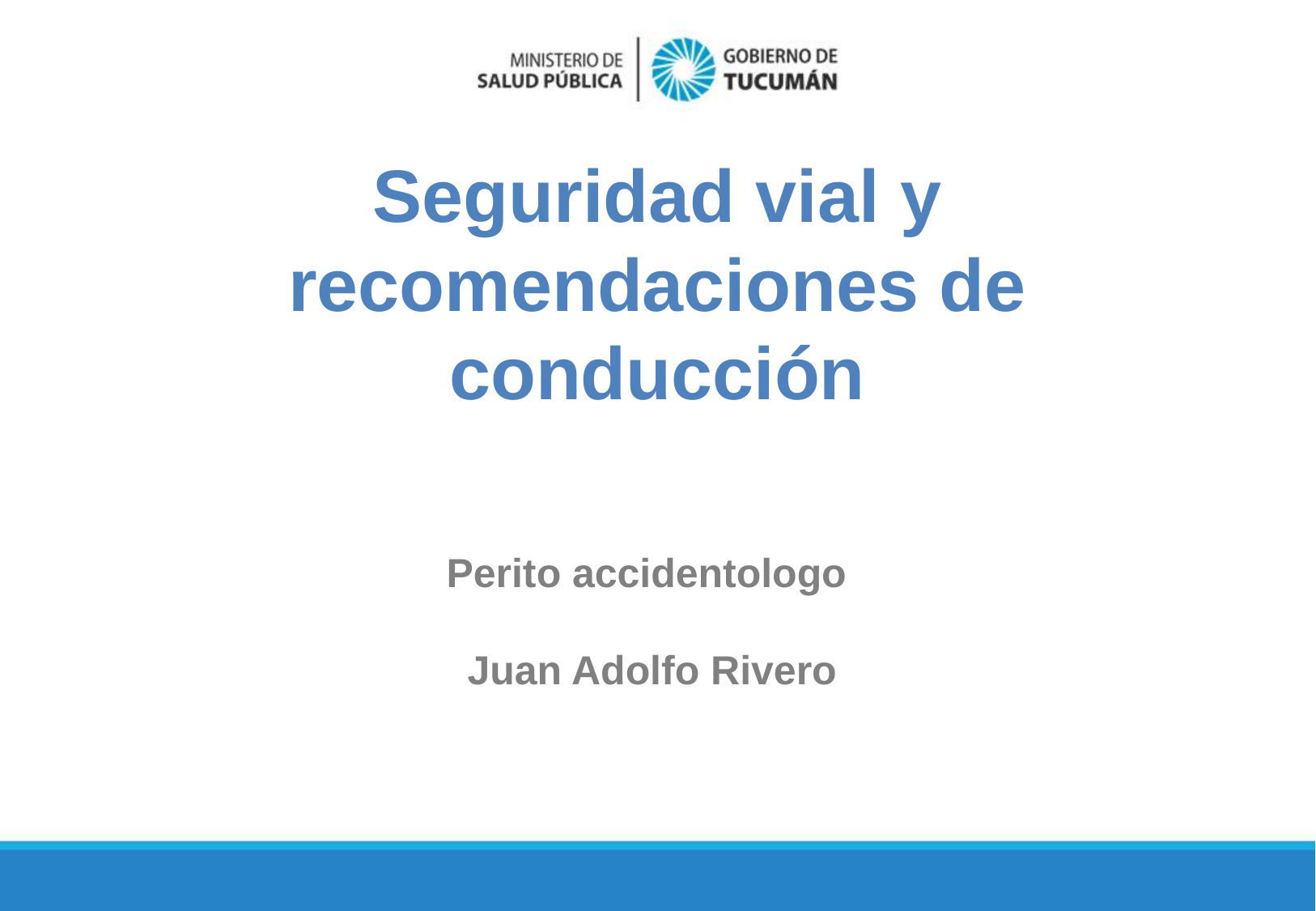

Seguridad vial y recomendaciones de conducción
Perito accidentologo

Juan Adolfo Rivero